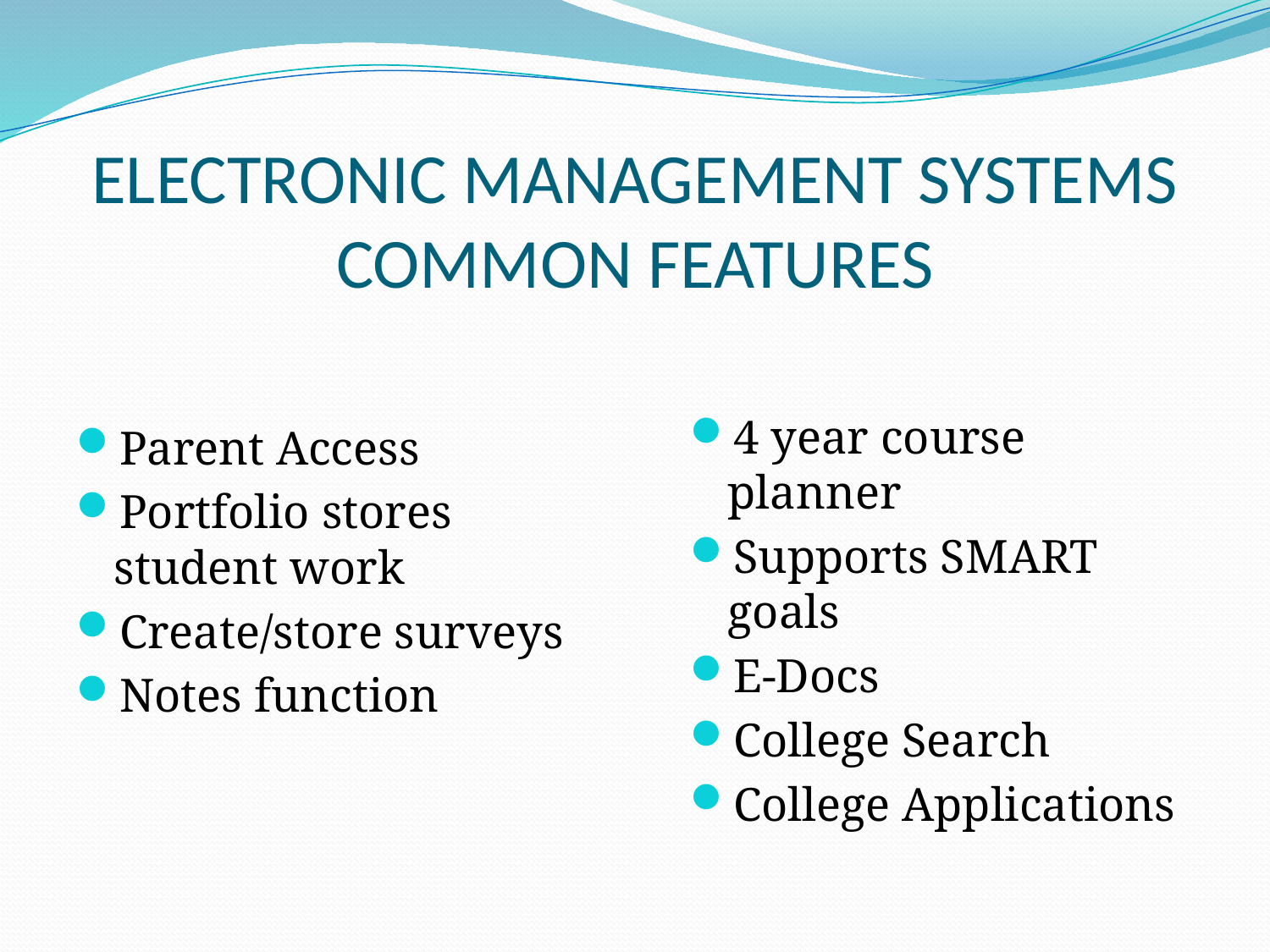

# ELECTRONIC MANAGEMENT SYSTEMS COMMON FEATURES
4 year course planner
Supports SMART goals
E-Docs
College Search
College Applications

Parent Access
Portfolio stores student work
Create/store surveys
Notes function